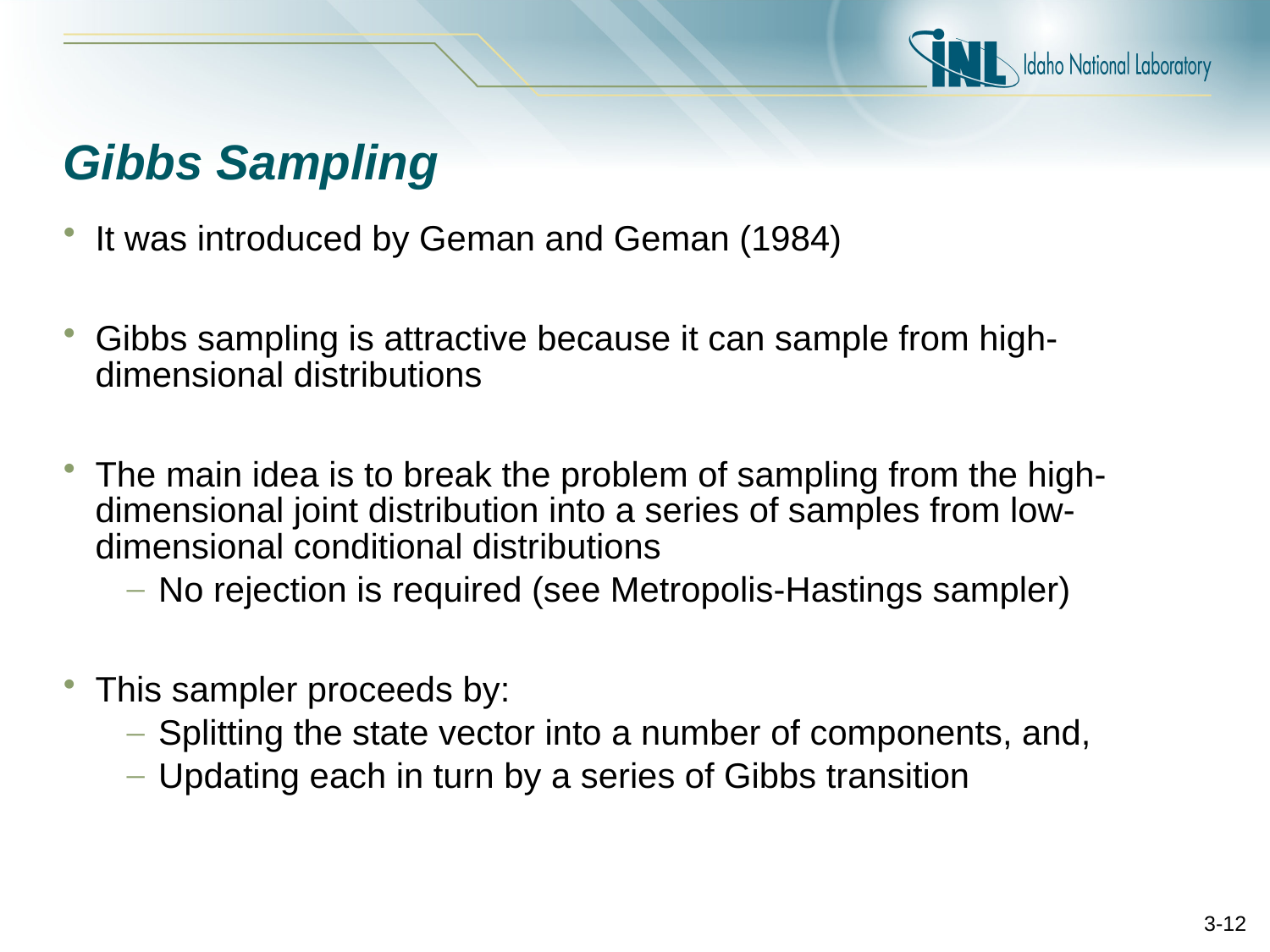

# Gibbs Sampling
It was introduced by Geman and Geman (1984)

Gibbs sampling is attractive because it can sample from high-dimensional distributions

The main idea is to break the problem of sampling from the high-dimensional joint distribution into a series of samples from low-dimensional conditional distributions
No rejection is required (see Metropolis-Hastings sampler)

This sampler proceeds by:
Splitting the state vector into a number of components, and,
Updating each in turn by a series of Gibbs transition

3-12